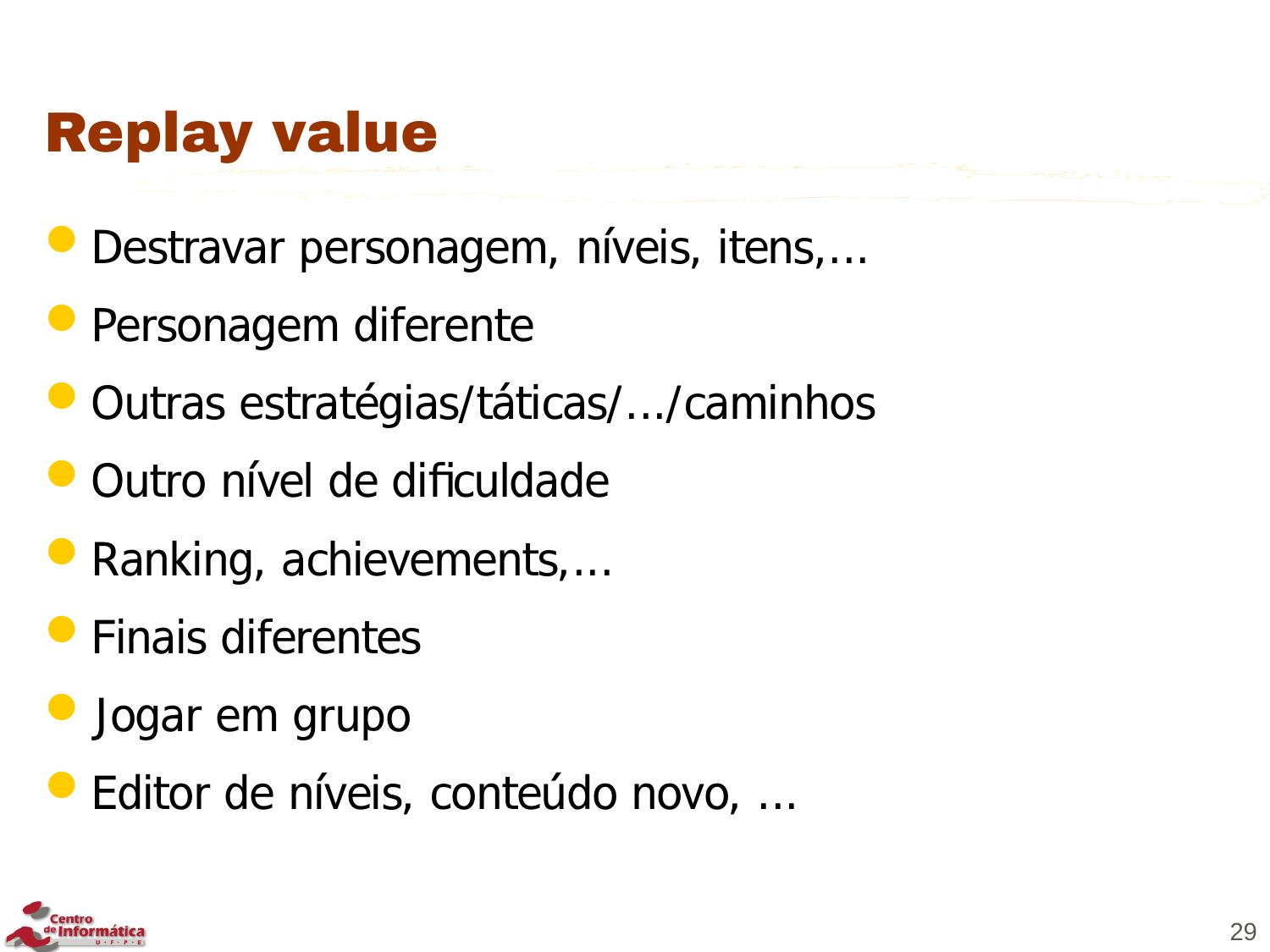

# Replay value
Destravar personagem, níveis, itens,...
Personagem diferente
Outras estratégias/táticas/.../caminhos
Outro nível de dificuldade
Ranking, achievements,...
Finais diferentes
Jogar em grupo
Editor de níveis, conteúdo novo, ...
29